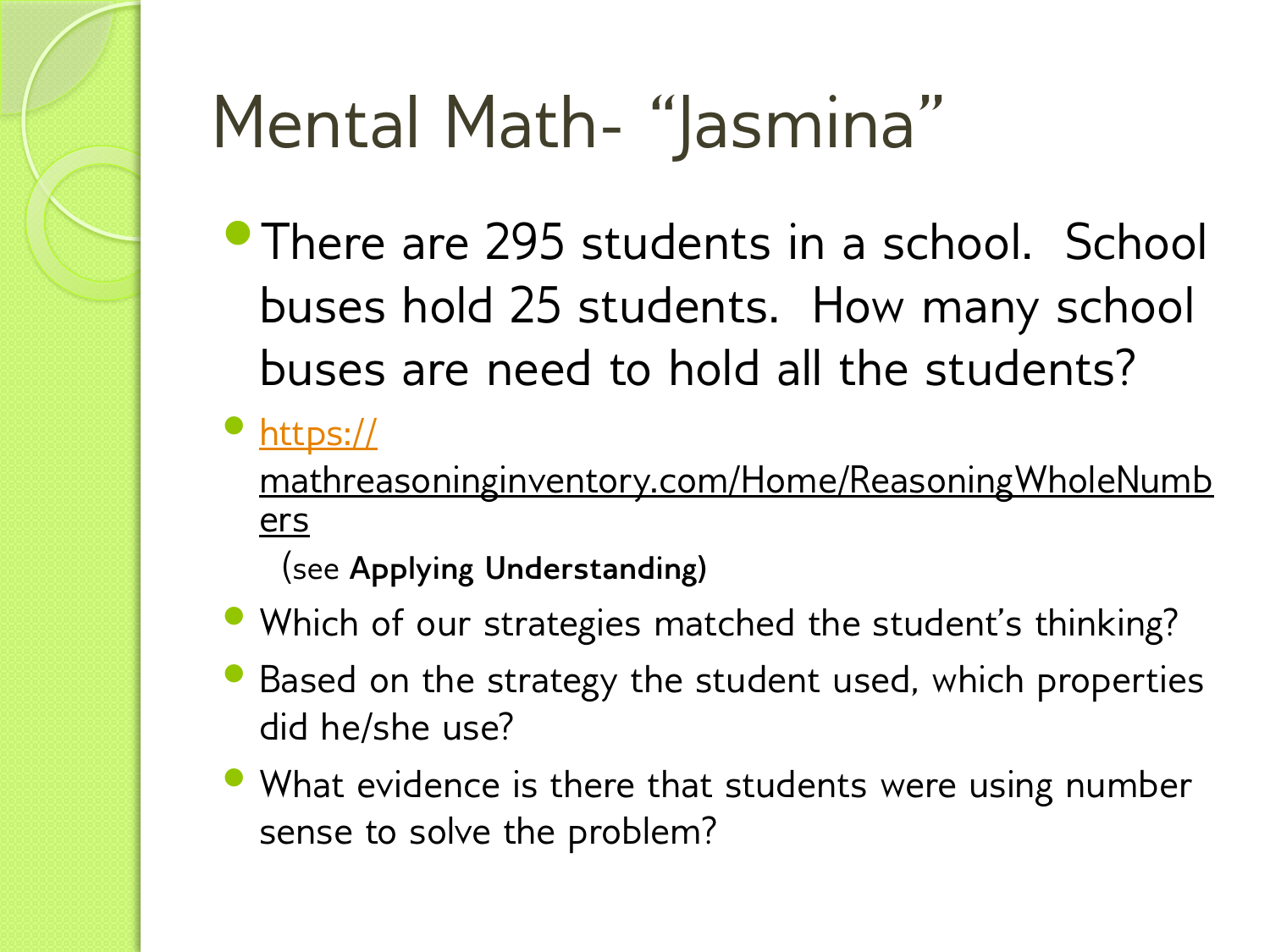

# Mental Math- “Jasmina”
There are 295 students in a school.  School buses hold 25 students.  How many school buses are need to hold all the students?
https://mathreasoninginventory.com/Home/ReasoningWholeNumbers  (see Applying Understanding)
Which of our strategies matched the student’s thinking?
Based on the strategy the student used, which properties did he/she use?
What evidence is there that students were using number sense to solve the problem?